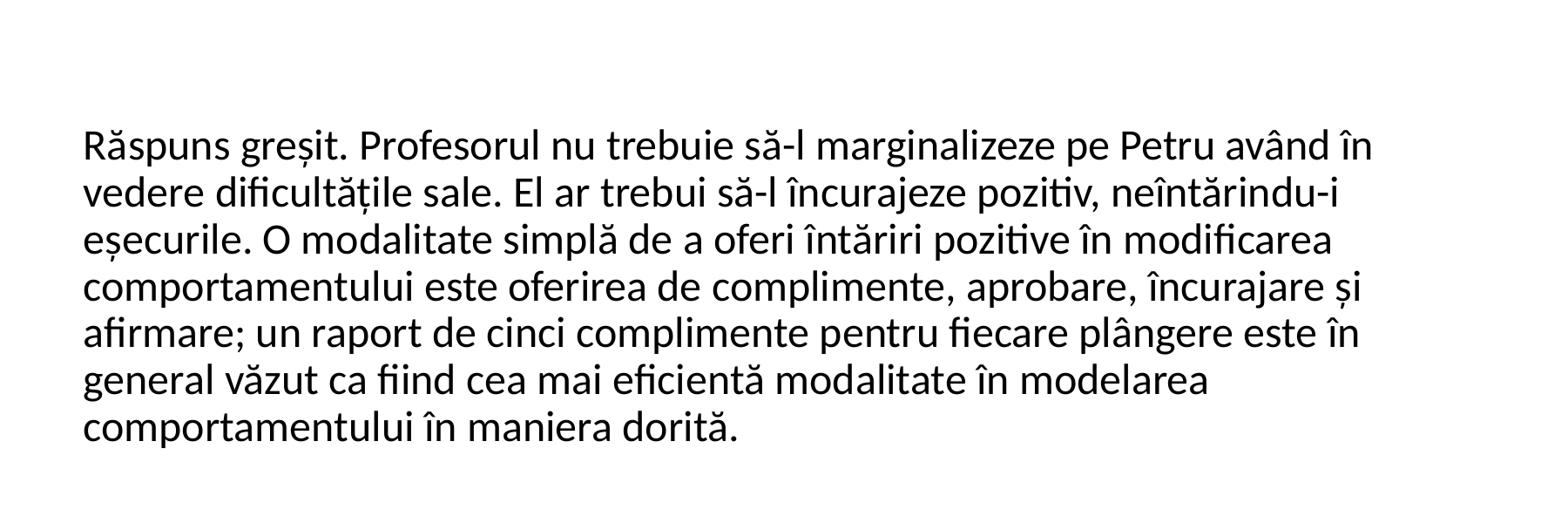

Răspuns greșit. Profesorul nu trebuie să-l marginalizeze pe Petru având în vedere dificultățile sale. El ar trebui să-l încurajeze pozitiv, neîntărindu-i eșecurile. O modalitate simplă de a oferi întăriri pozitive în modificarea comportamentului este oferirea de complimente, aprobare, încurajare și afirmare; un raport de cinci complimente pentru fiecare plângere este în general văzut ca fiind cea mai eficientă modalitate în modelarea comportamentului în maniera dorită.